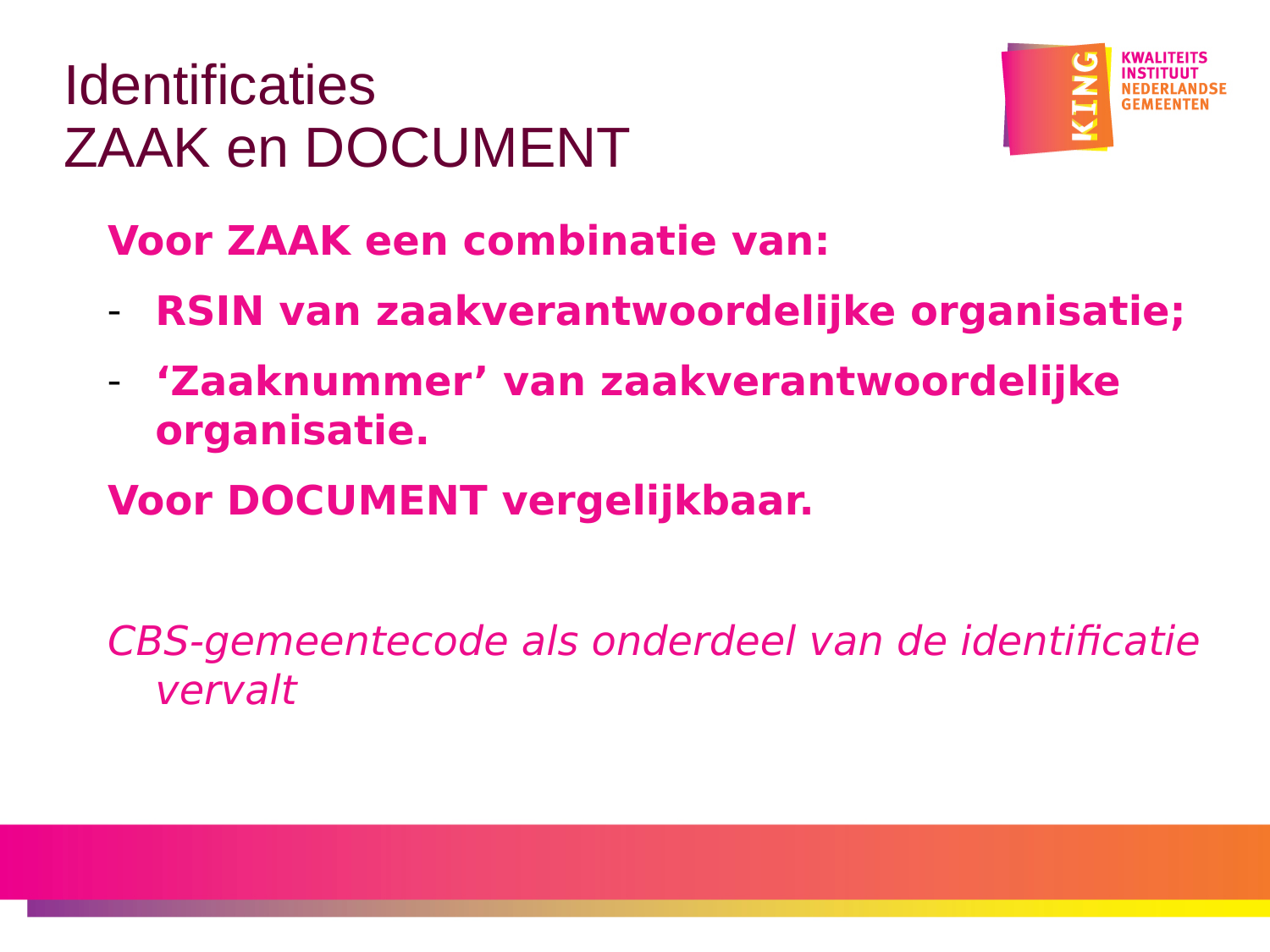

# Identificaties ZAAK en DOCUMENT
Voor ZAAK een combinatie van:
RSIN van zaakverantwoordelijke organisatie;
‘Zaaknummer’ van zaakverantwoordelijke organisatie.
Voor DOCUMENT vergelijkbaar.

CBS-gemeentecode als onderdeel van de identificatie vervalt